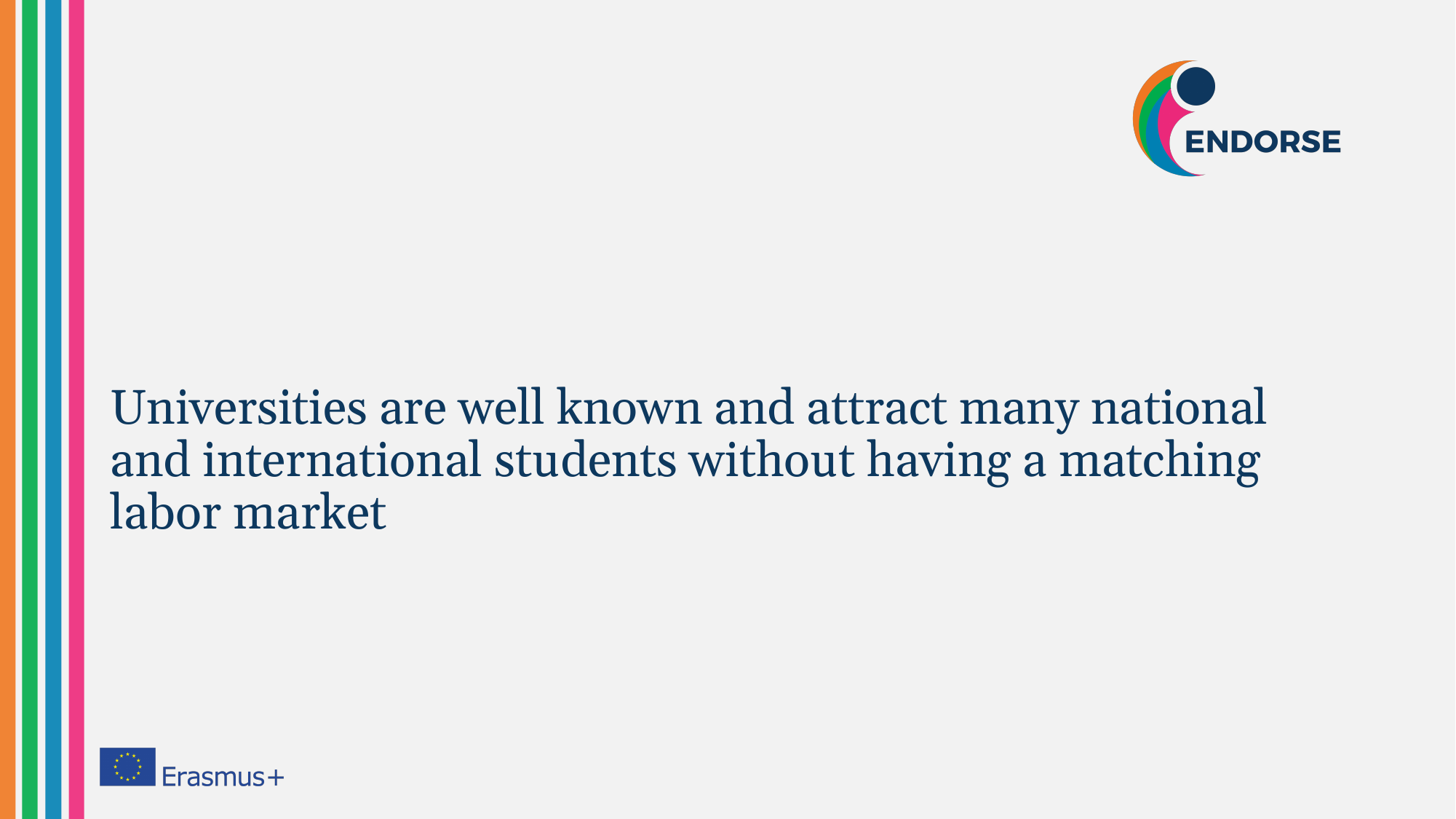

# Universities are well known and attract many national and international students without having a matching labor market